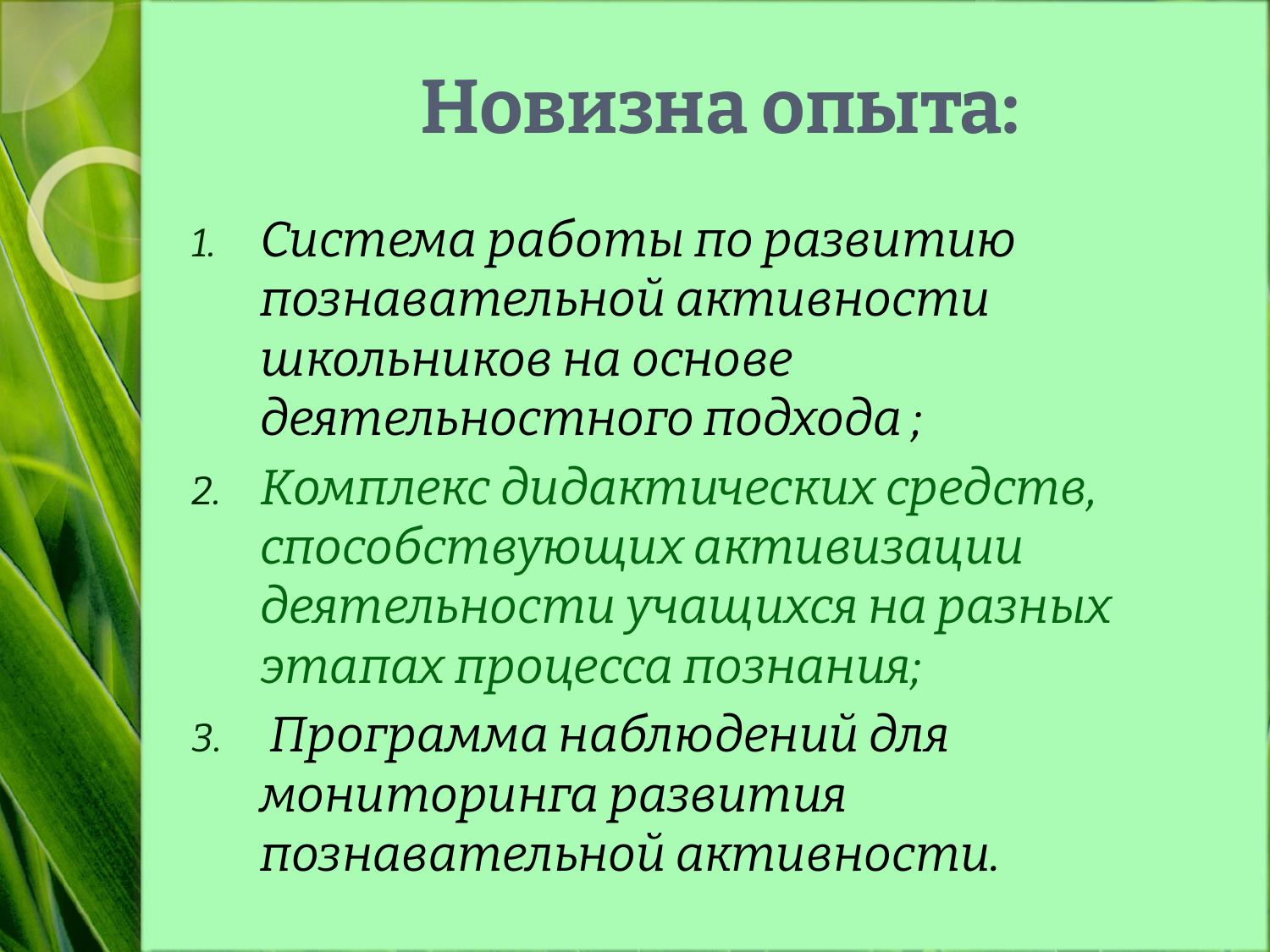

# Новизна опыта:
Система работы по развитию познавательной активности школьников на основе деятельностного подхода ;
Комплекс дидактических средств, способствующих активизации деятельности учащихся на разных этапах процесса познания;
 Программа наблюдений для мониторинга развития познавательной активности.